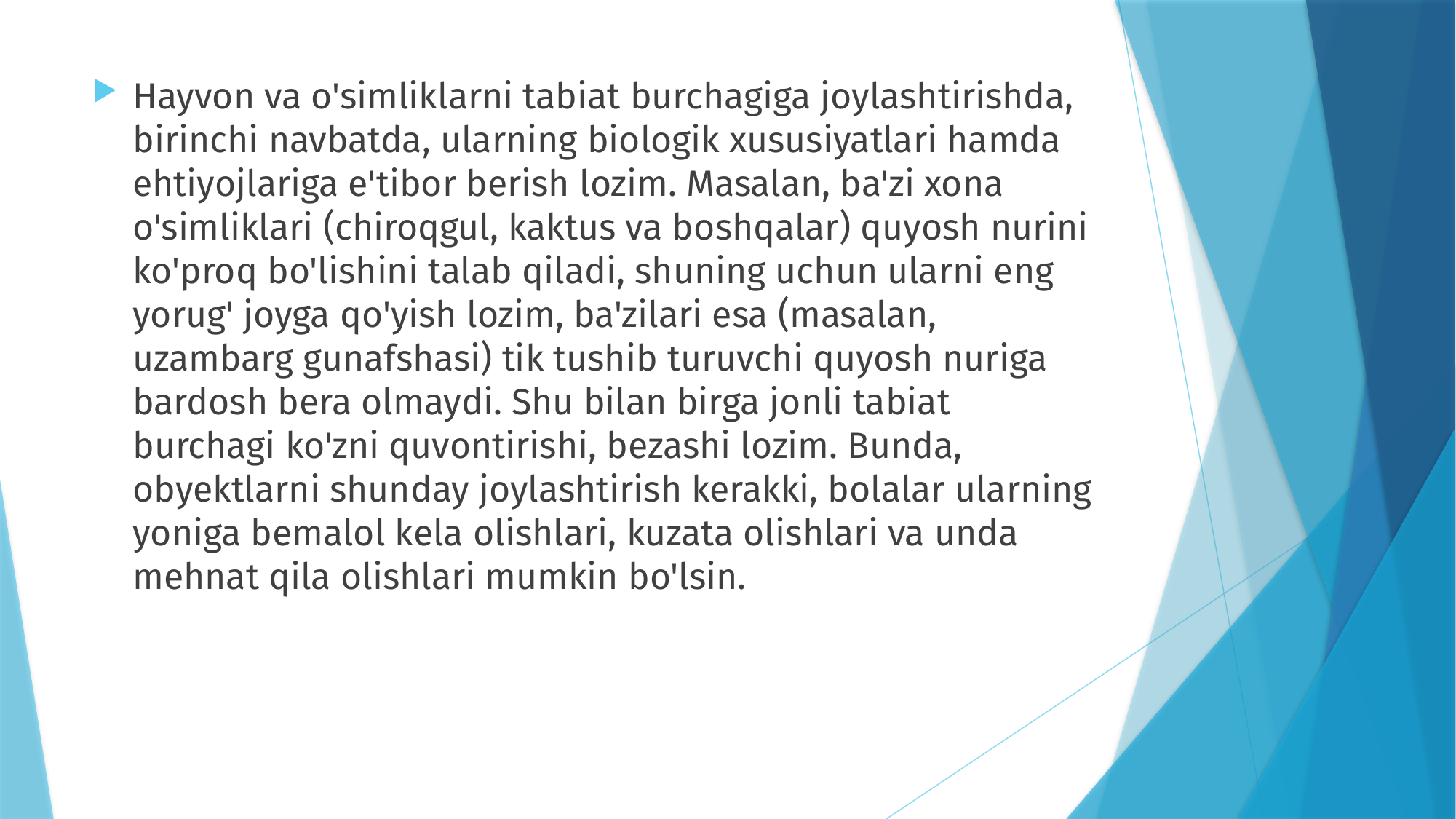

Hayvon va o'simliklarni tabiat burchagiga joylashtirishda, birinchi navbatda, ularning biologik xususiyatlari hamda ehtiyojlariga e'tibor berish lozim. Masalan, ba'zi xona o'simliklari (chiroqgul, kaktus va boshqalar) quyosh nurini ko'proq bo'lishini talab qiladi, shuning uchun ularni eng yorug' joyga qo'yish lozim, ba'zilari esa (masalan, uzambarg gunafshasi) tik tushib turuvchi quyosh nuriga bardosh bera olmaydi. Shu bilan birga jonli tabiat burchagi ko'zni quvontirishi, bezashi lozim. Bunda, obyektlarni shunday joylashtirish kerakki, bolalar ularning yoniga bemalol kela olishlari, kuzata olishlari va unda mehnat qila olishlari mumkin bo'lsin.